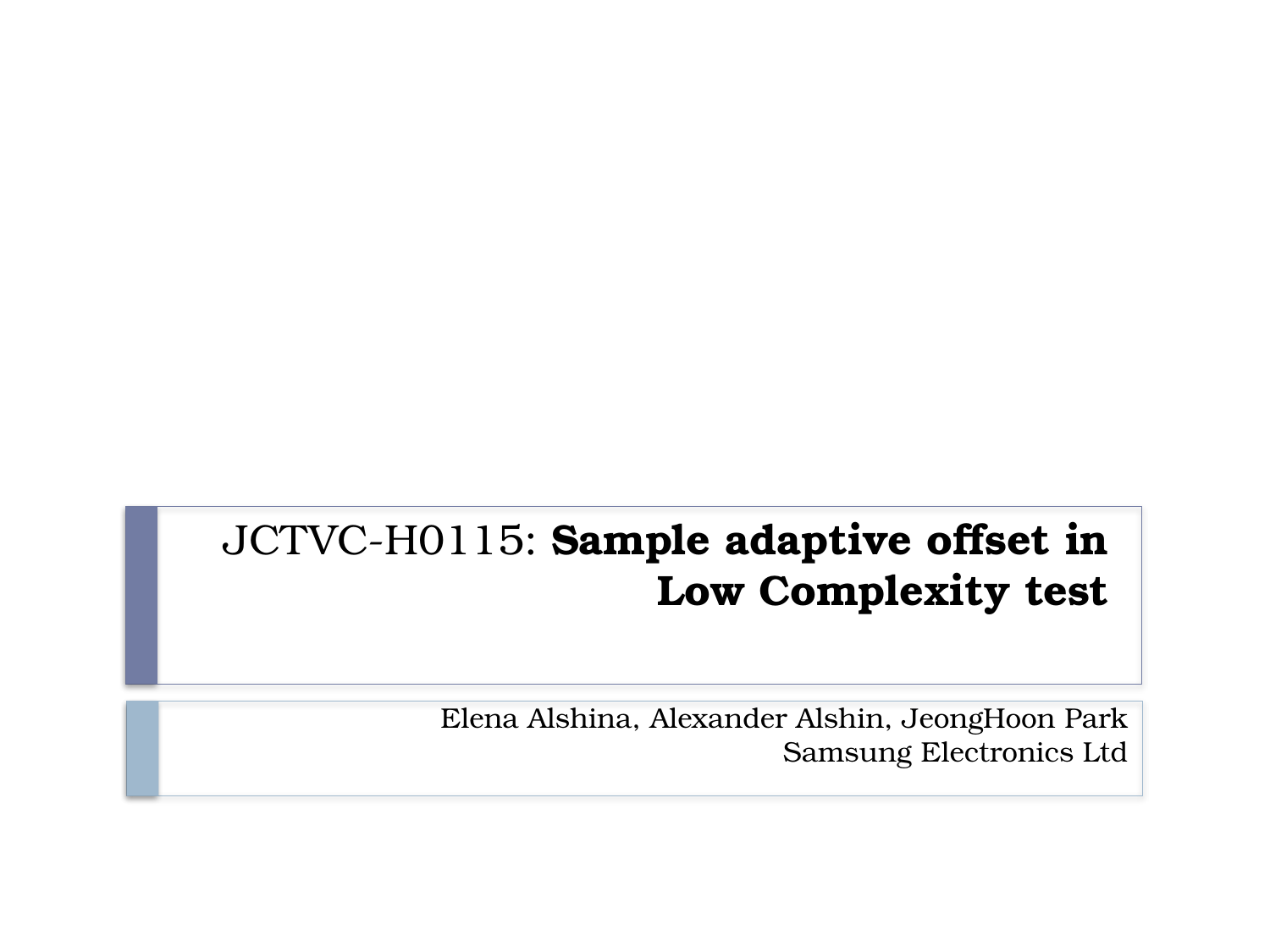

# JCTVC-H0115: Sample adaptive offset in Low Complexity test
Elena Alshina, Alexander Alshin, JeongHoon Park
Samsung Electronics Ltd